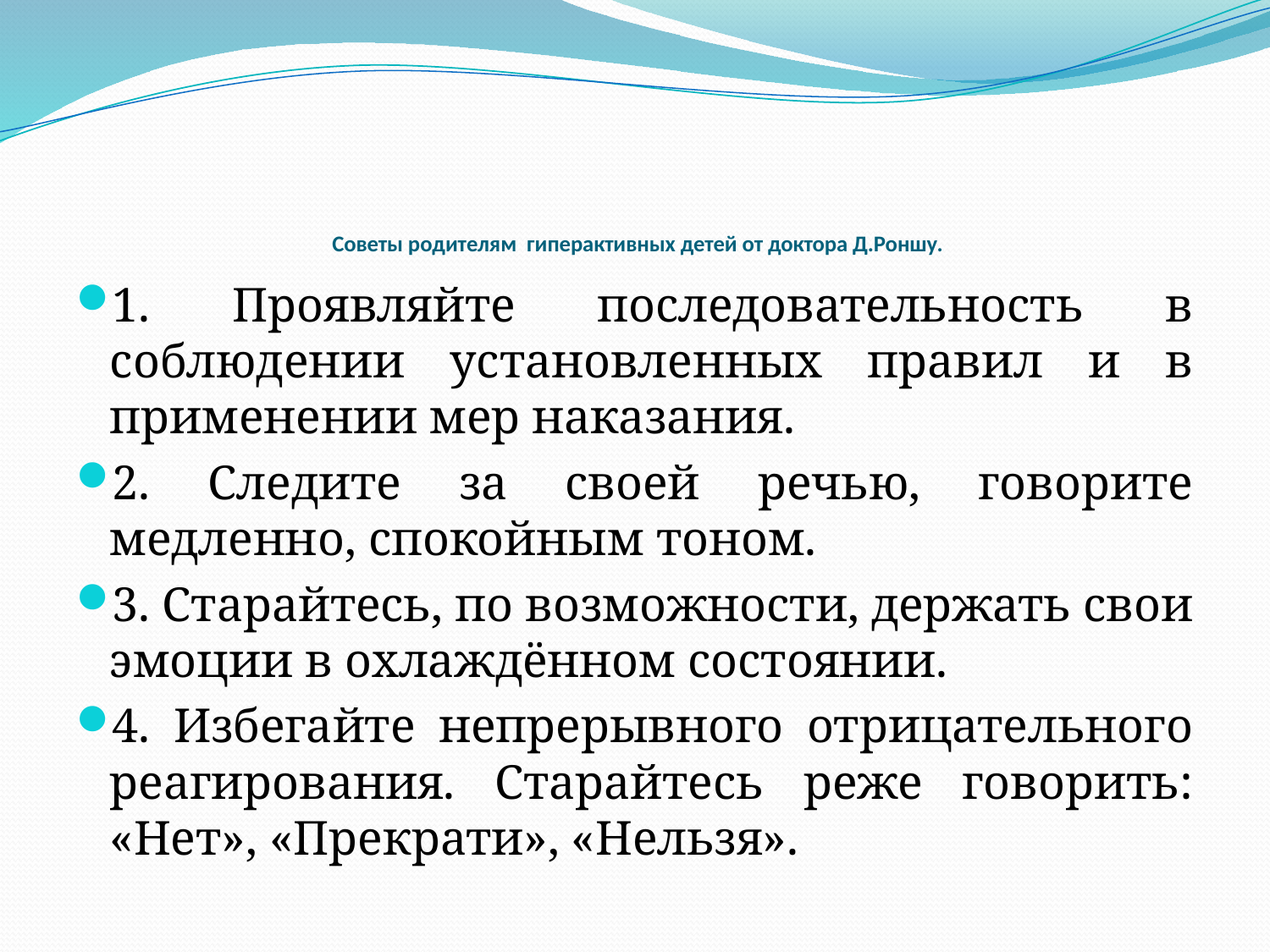

# Советы родителям  гиперактивных детей от доктора Д.Роншу.
1. Проявляйте последовательность в соблюдении установленных правил и в применении мер наказания.
2. Следите за своей речью, говорите медленно, спокойным тоном.
3. Старайтесь, по возможности, держать свои эмоции в охлаждённом состоянии.
4. Избегайте непрерывного отрицательного реагирования. Старайтесь реже говорить: «Нет», «Прекрати», «Нельзя».